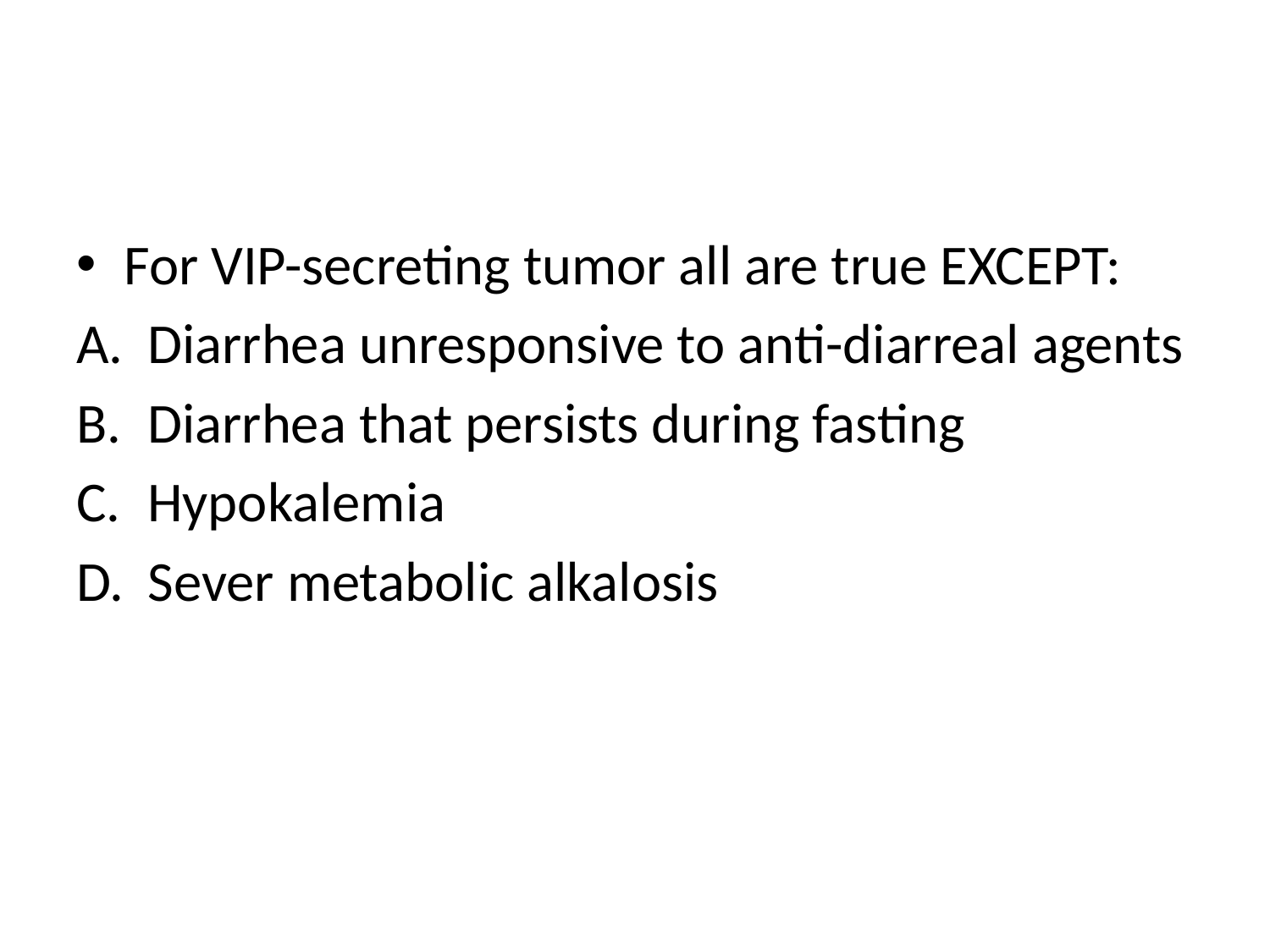

#
For VIP-secreting tumor all are true EXCEPT:
Diarrhea unresponsive to anti-diarreal agents
Diarrhea that persists during fasting
Hypokalemia
Sever metabolic alkalosis